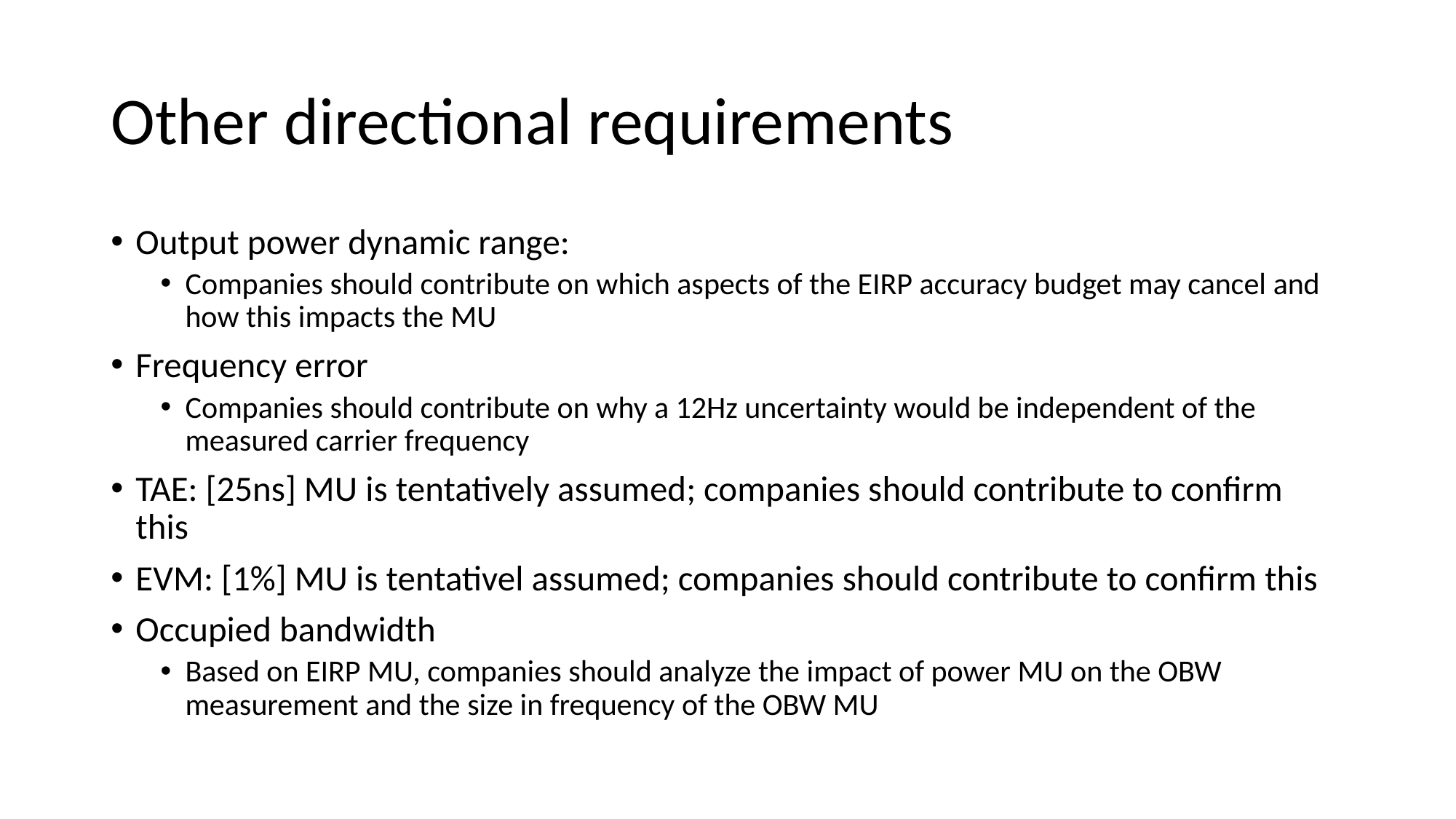

# Other directional requirements
Output power dynamic range:
Companies should contribute on which aspects of the EIRP accuracy budget may cancel and how this impacts the MU
Frequency error
Companies should contribute on why a 12Hz uncertainty would be independent of the measured carrier frequency
TAE: [25ns] MU is tentatively assumed; companies should contribute to confirm this
EVM: [1%] MU is tentativel assumed; companies should contribute to confirm this
Occupied bandwidth
Based on EIRP MU, companies should analyze the impact of power MU on the OBW measurement and the size in frequency of the OBW MU